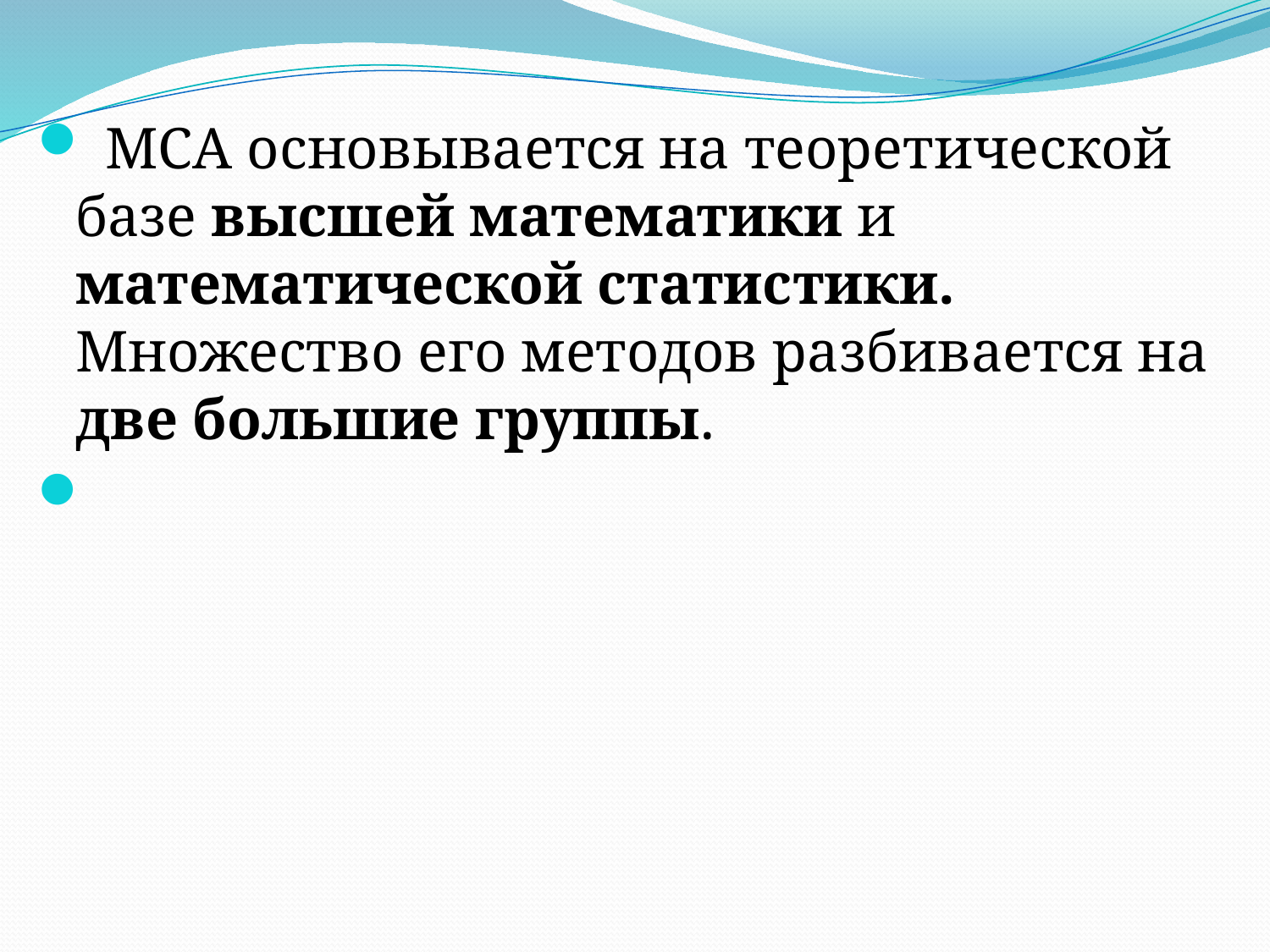

MCA основывается на теоретической базе высшей математики и математической статистики. Множество его методов разбивается на две большие группы.